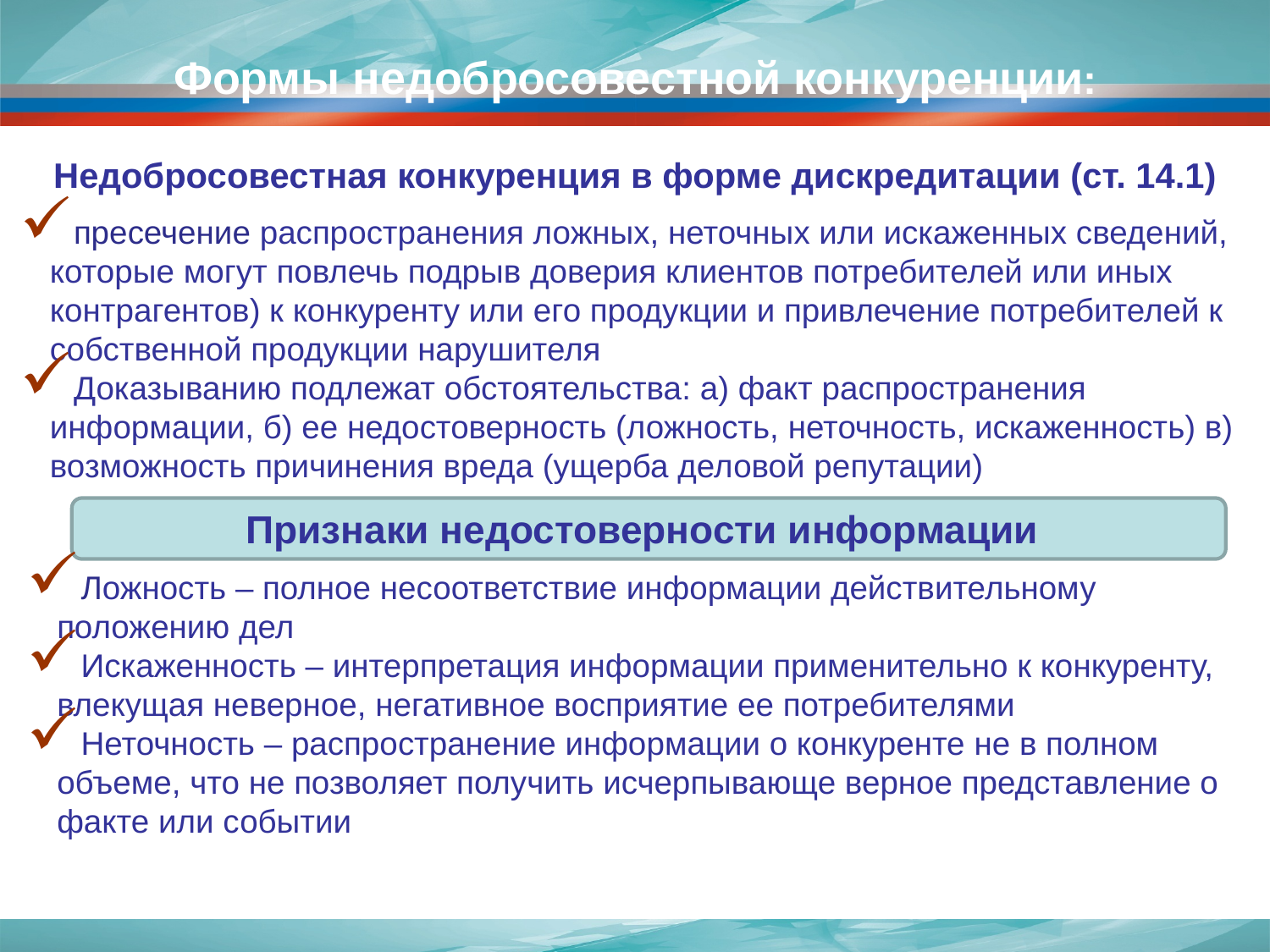

Формы недобросовестной конкуренции:
Недобросовестная конкуренция в форме дискредитации (ст. 14.1)

пресечение распространения ложных, неточных или искаженных сведений, которые могут повлечь подрыв доверия клиентов потребителей или иных контрагентов) к конкуренту или его продукции и привлечение потребителей к собственной продукции нарушителя
Доказыванию подлежат обстоятельства: а) факт распространения информации, б) ее недостоверность (ложность, неточность, искаженность) в) возможность причинения вреда (ущерба деловой репутации)
Признаки недостоверности информации

Ложность – полное несоответствие информации действительному положению дел
Искаженность – интерпретация информации применительно к конкуренту, влекущая неверное, негативное восприятие ее потребителями
Неточность – распространение информации о конкуренте не в полном объеме, что не позволяет получить исчерпывающе верное представление о факте или событии

34